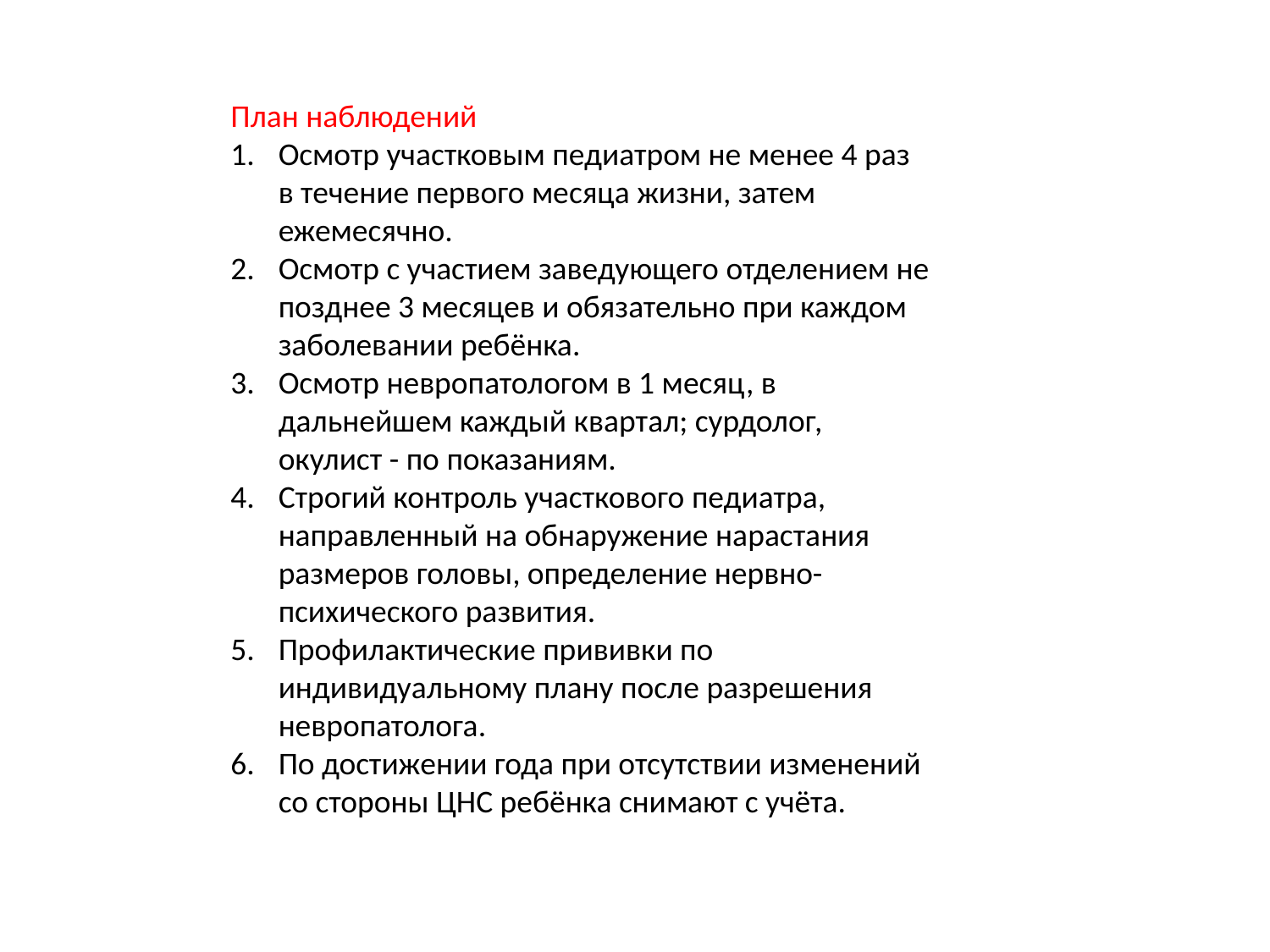

План наблюдений
Осмотр участковым педиатром не менее 4 раз в течение первого месяца жизни, затем ежемесячно.
Осмотр с участием заведующего отделением не позднее 3 месяцев и обязательно при каждом заболевании ребёнка.
Осмотр невропатологом в 1 месяц, в дальнейшем каждый квартал; сурдолог, окулист - по показаниям.
Строгий контроль участкового педиатра, направленный на обнаружение нарастания размеров головы, определение нервно-психического развития.
Профилактические прививки по индивидуальному плану после разрешения невропатолога.
По достижении года при отсутствии изменений со стороны ЦНС ребёнка снимают с учёта.